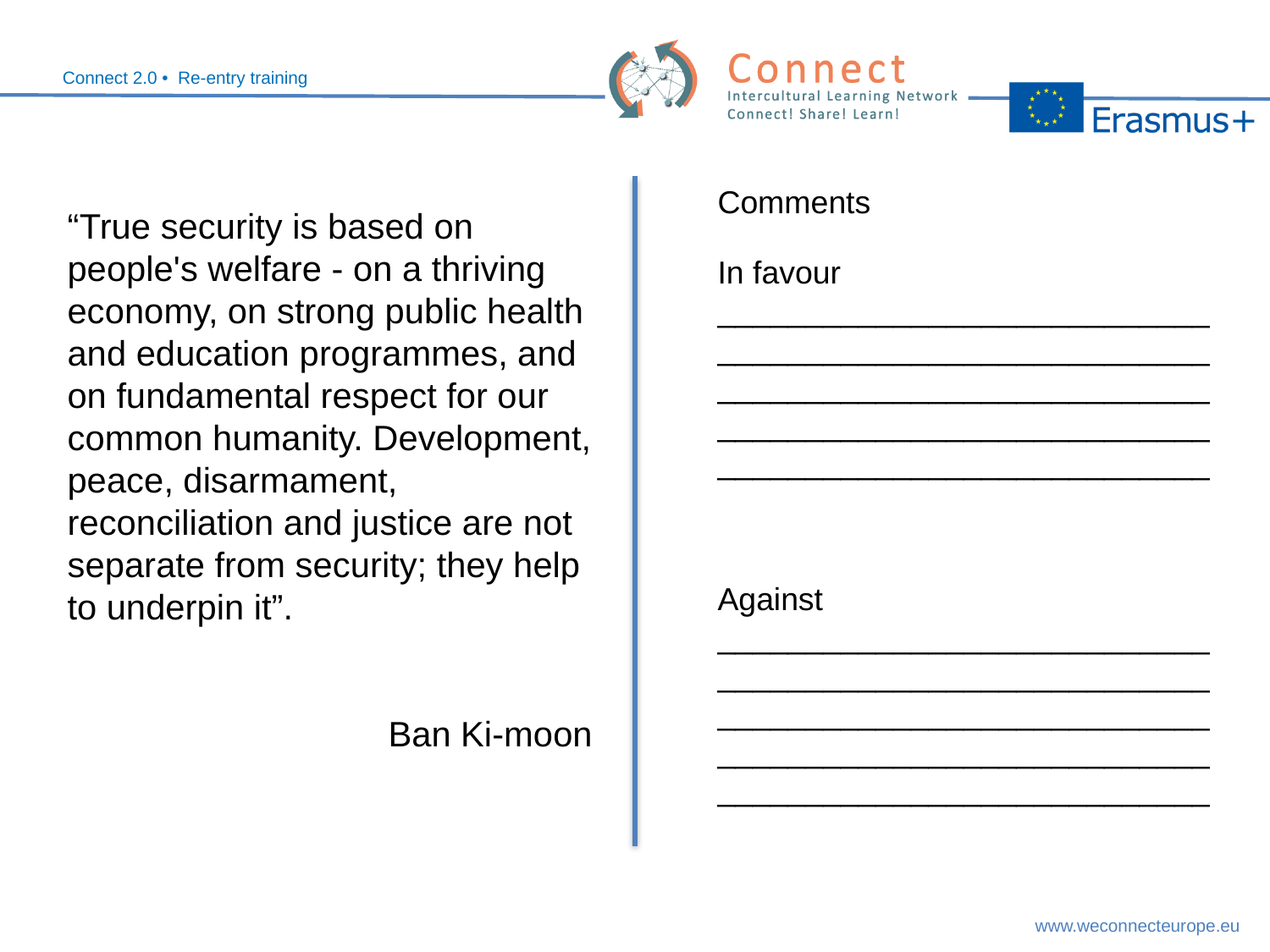

Comments
“True security is based on people's welfare - on a thriving economy, on strong public health and education programmes, and on fundamental respect for our common humanity. Development, peace, disarmament, reconciliation and justice are not separate from security; they help to underpin it”.

Ban Ki-moon
In favour
____________________________________________________________________________________________________________________________________________
Against
____________________________________________________________________________________________________________________________________________